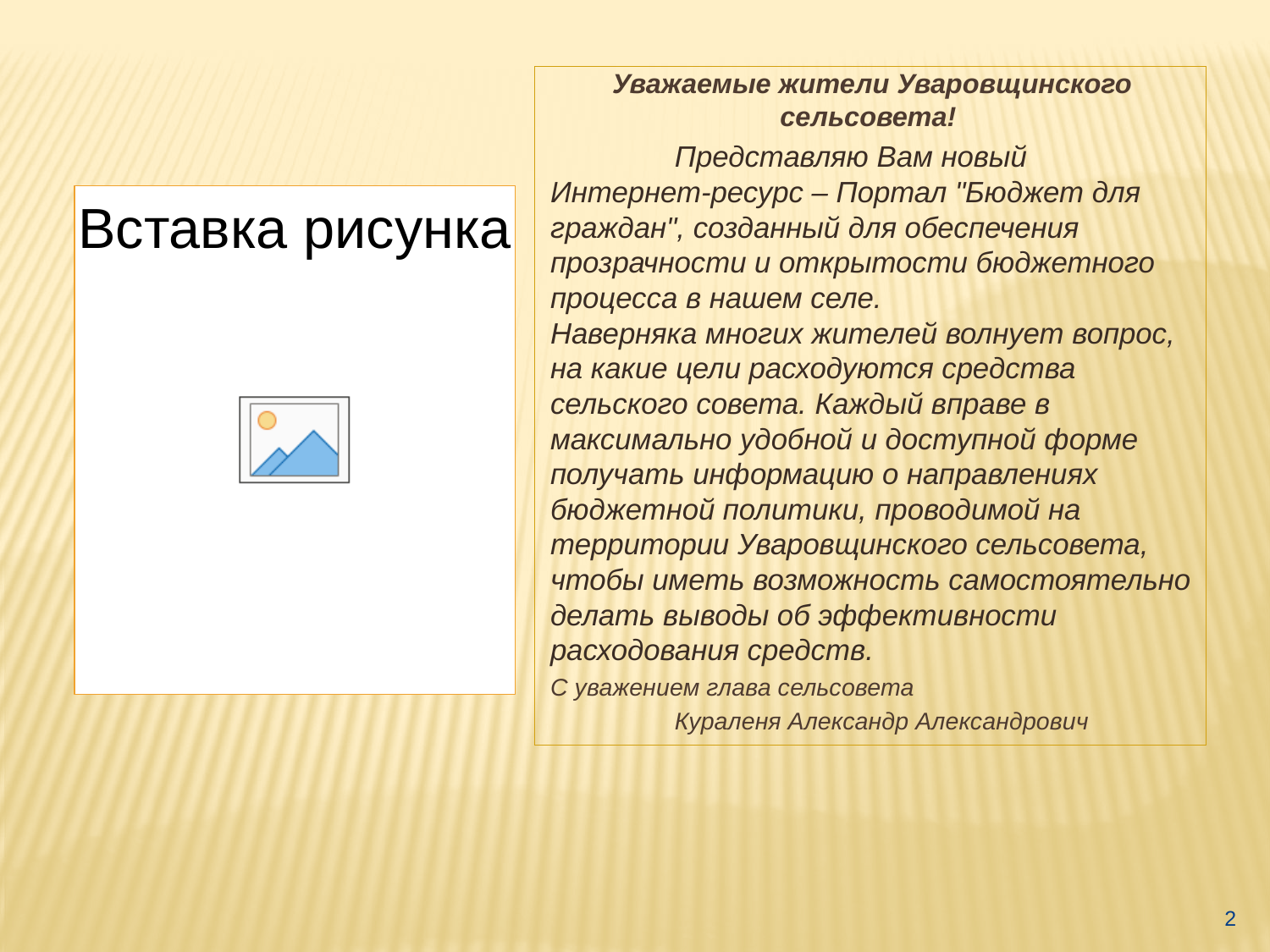

Уважаемые жители Уваровщинского сельсовета!
		Представляю Вам новый Интернет-ресурс – Портал "Бюджет для граждан", созданный для обеспечения прозрачности и открытости бюджетного процесса в нашем селе.
Наверняка многих жителей волнует вопрос, на какие цели расходуются средства сельского совета. Каждый вправе в максимально удобной и доступной форме получать информацию о направлениях бюджетной политики, проводимой на территории Уваровщинского сельсовета, чтобы иметь возможность самостоятельно делать выводы об эффективности расходования средств.
С уважением глава сельсовета
	Кураленя Александр Александрович

2